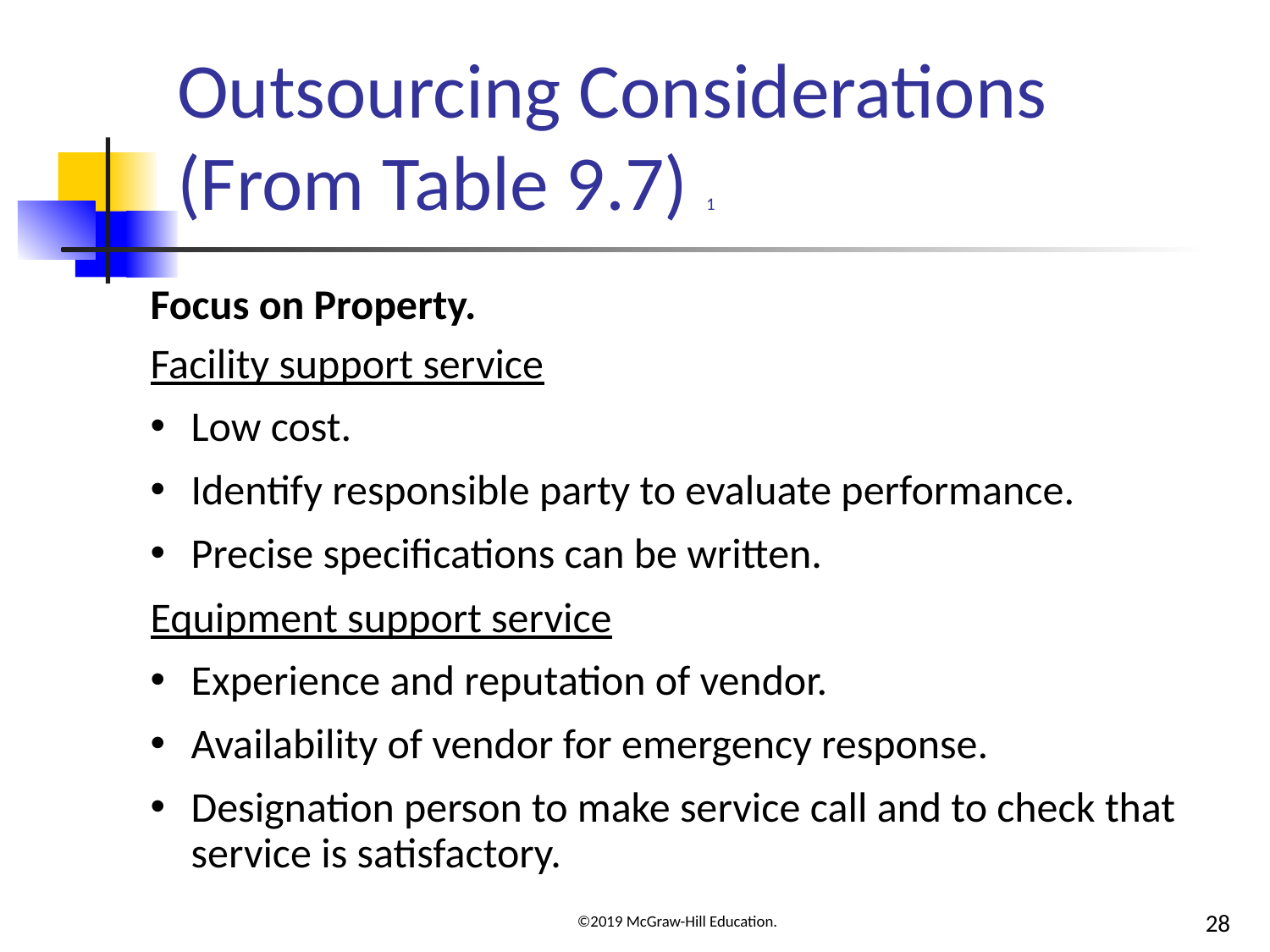

# Outsourcing Considerations (From Table 9.7) 1
Focus on Property.
Facility support service
Low cost.
Identify responsible party to evaluate performance.
Precise specifications can be written.
Equipment support service
Experience and reputation of vendor.
Availability of vendor for emergency response.
Designation person to make service call and to check that service is satisfactory.